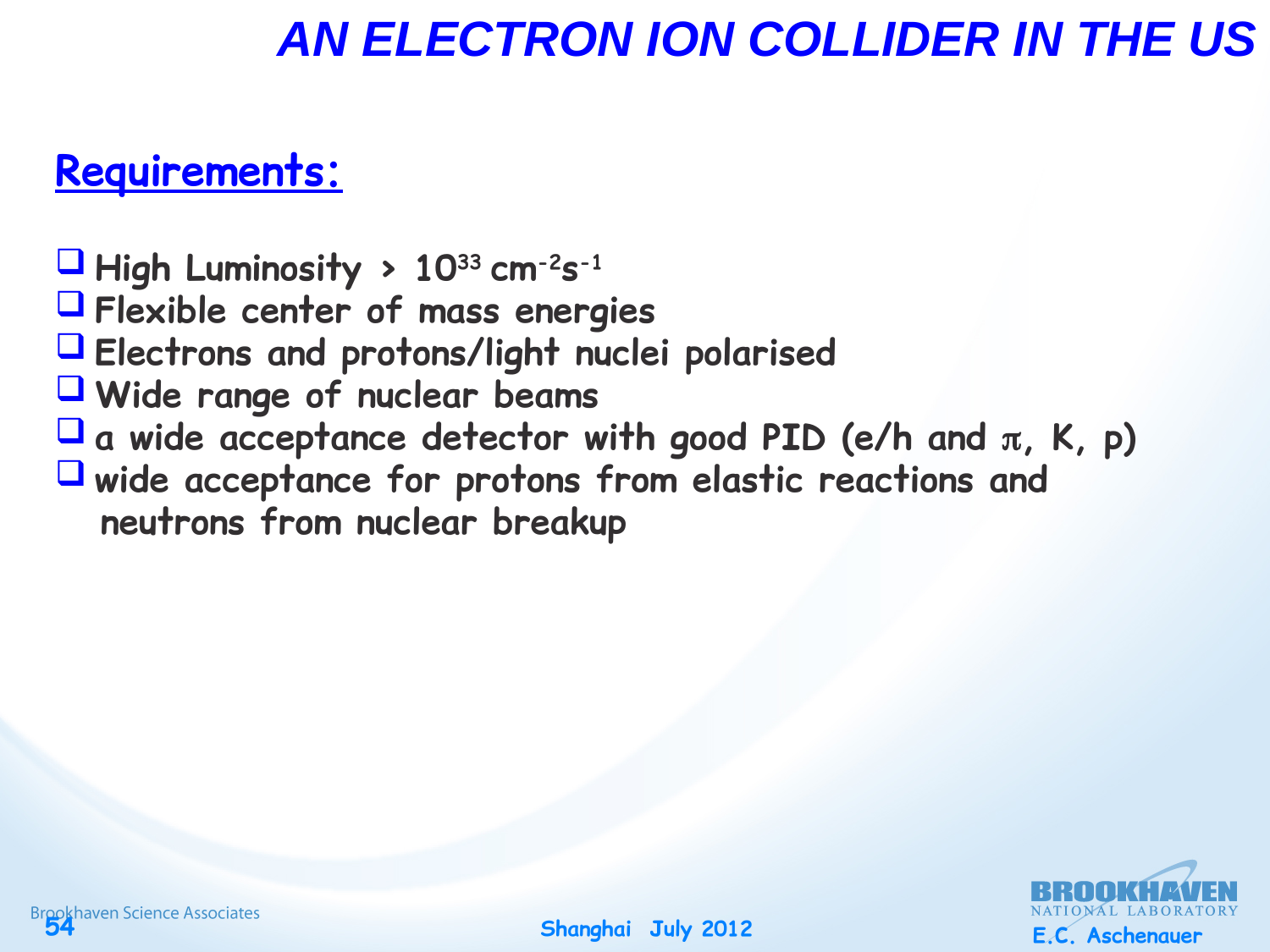

# an Electron Ion Collider in the US
Requirements:

High Luminosity > 1033 cm-2s-1
Flexible center of mass energies
Electrons and protons/light nuclei polarised
Wide range of nuclear beams
a wide acceptance detector with good PID (e/h and π, K, p)
wide acceptance for protons from elastic reactions and
   neutrons from nuclear breakup

Shanghai  July 2012
E.C. Aschenauer
54